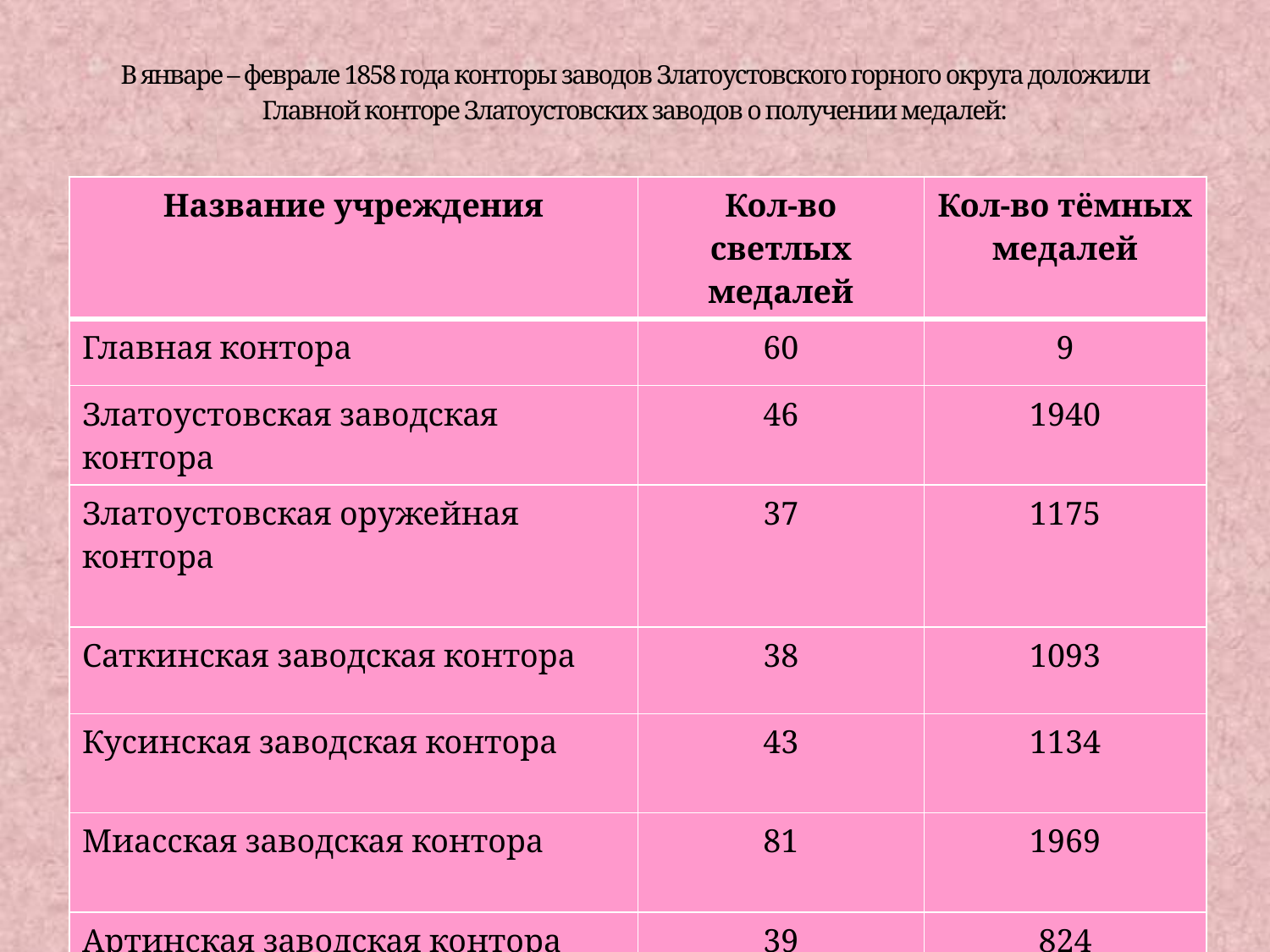

# В январе – феврале 1858 года конторы заводов Златоустовского горного округа доложили Главной конторе Златоустовских заводов о получении медалей:
| Название учреждения | Кол-во светлых медалей | Кол-во тёмных медалей |
| --- | --- | --- |
| Главная контора | 60 | 9 |
| Златоустовская заводская контора | 46 | 1940 |
| Златоустовская оружейная контора | 37 | 1175 |
| Саткинская заводская контора | 38 | 1093 |
| Кусинская заводская контора | 43 | 1134 |
| Миасская заводская контора | 81 | 1969 |
| Артинская заводская контора | 39 | 824 |